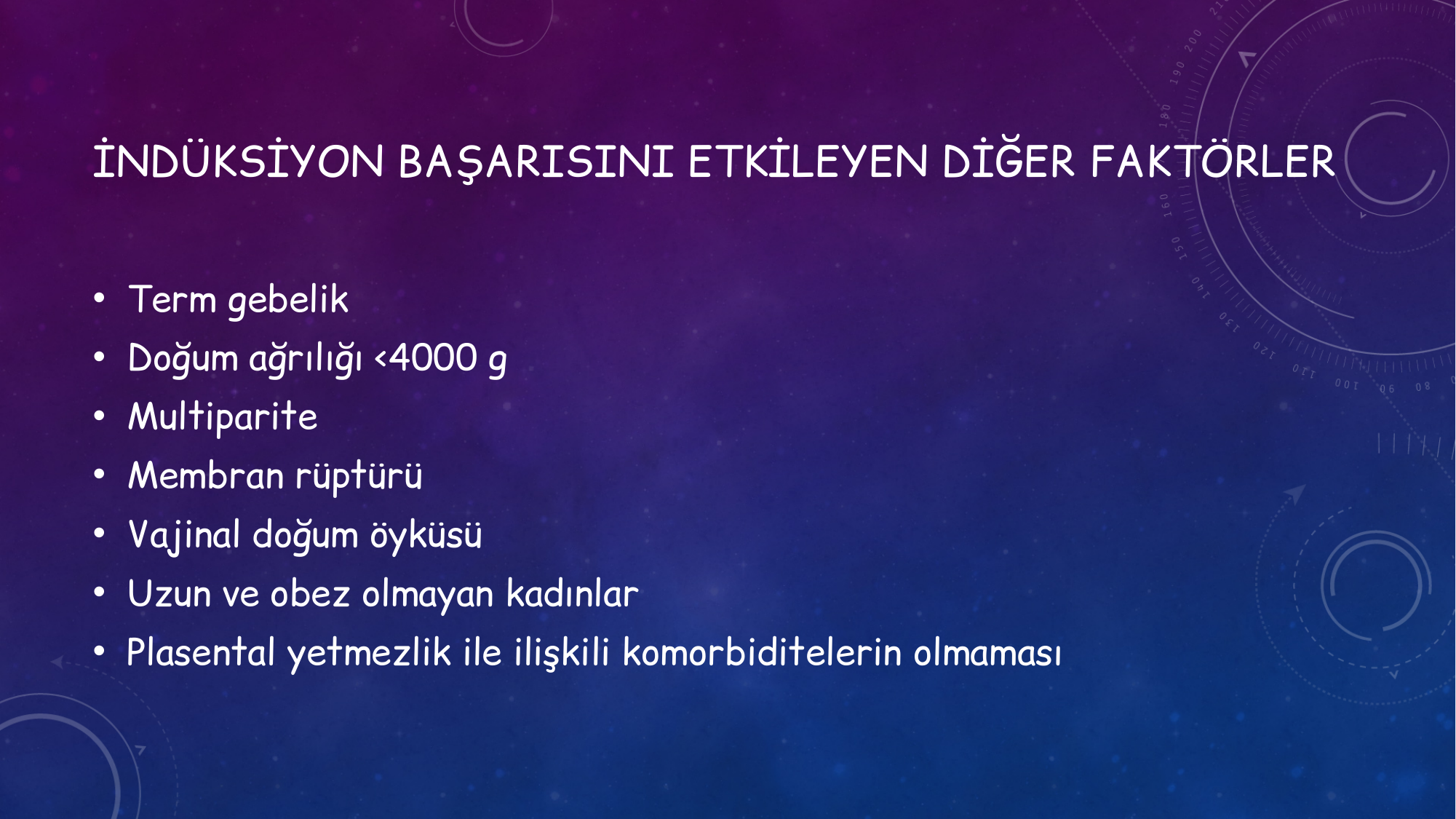

# İNDÜKSİYON BAŞARISINI ETKİLEYEN DİĞER FAKTÖRLER
Term gebelik
Doğum ağrılığı <4000 g
Multiparite
Membran rüptürü
Vajinal doğum öyküsü
Uzun ve obez olmayan kadınlar
Plasental yetmezlik ile ilişkili komorbiditelerin olmaması